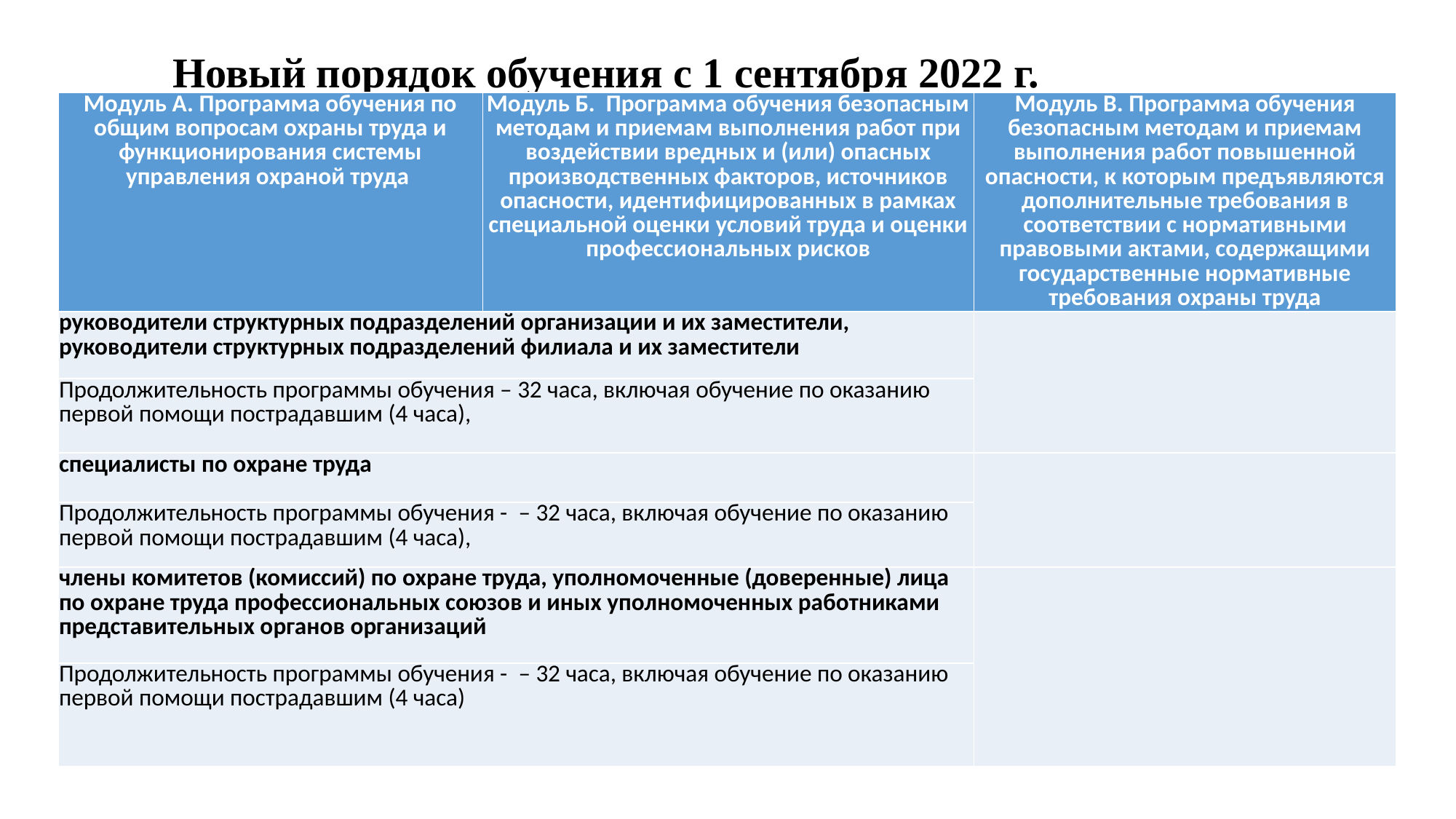

# Новый порядок обучения с 1 сентября 2022 г.
| Модуль А. Программа обучения по общим вопросам охраны труда и функционирования системы управления охраной труда | Модуль Б. Программа обучения безопасным методам и приемам выполнения работ при воздействии вредных и (или) опасных производственных факторов, источников опасности, идентифицированных в рамках специальной оценки условий труда и оценки профессиональных рисков | Модуль В. Программа обучения безопасным методам и приемам выполнения работ повышенной опасности, к которым предъявляются дополнительные требования в соответствии с нормативными правовыми актами, содержащими государственные нормативные требования охраны труда |
| --- | --- | --- |
| руководители структурных подразделений организации и их заместители, руководители структурных подразделений филиала и их заместители |  |  |
| Продолжительность программы обучения – 32 часа, включая обучение по оказанию первой помощи пострадавшим (4 часа), |  |  |
| специалисты по охране труда |  |  |
| Продолжительность программы обучения - – 32 часа, включая обучение по оказанию первой помощи пострадавшим (4 часа), |  |  |
| члены комитетов (комиссий) по охране труда, уполномоченные (доверенные) лица по охране труда профессиональных союзов и иных уполномоченных работниками представительных органов организаций |  |  |
| Продолжительность программы обучения - – 32 часа, включая обучение по оказанию первой помощи пострадавшим (4 часа) |  |  |